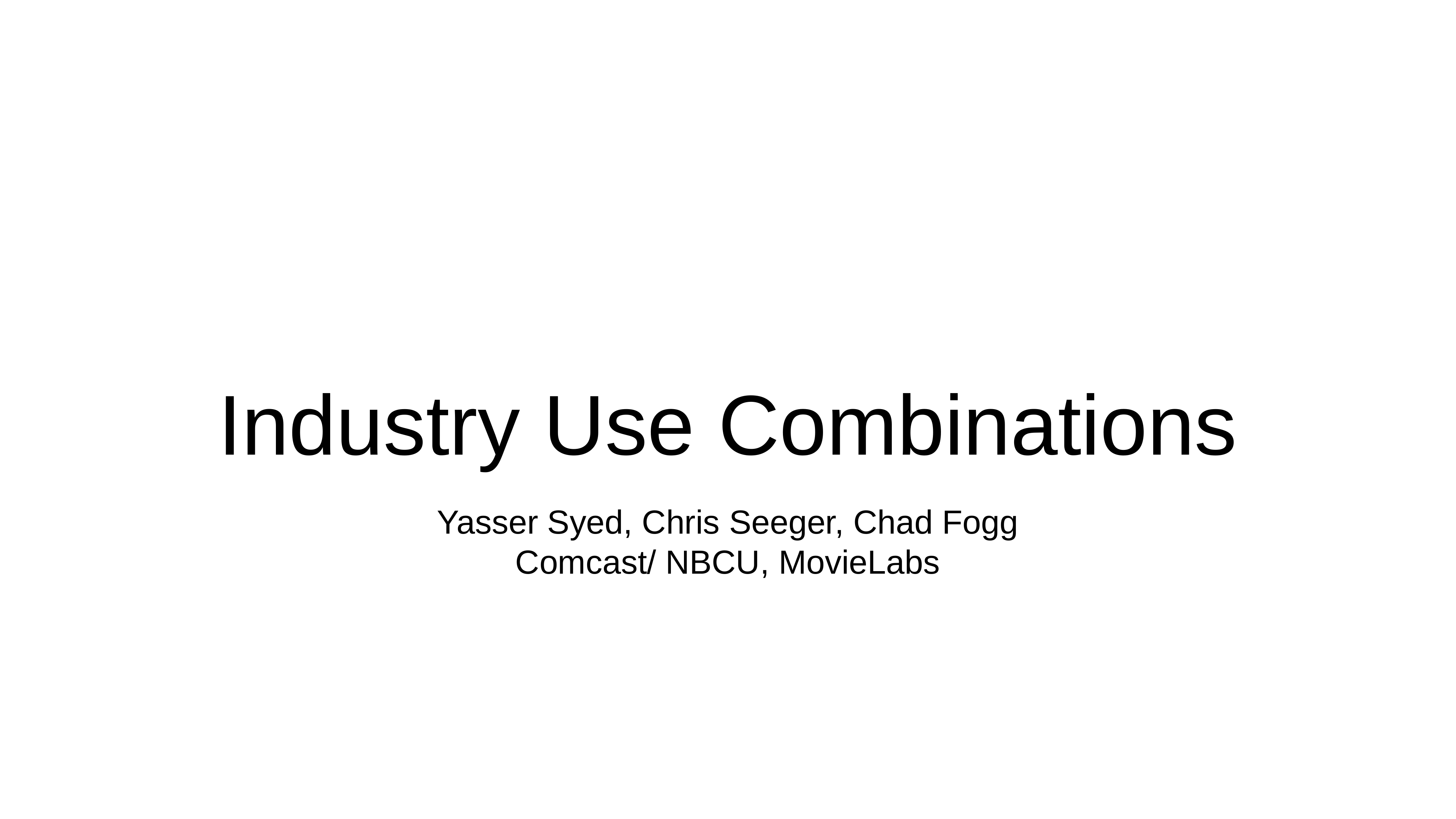

# Industry Use Combinations
Yasser Syed, Chris Seeger, Chad Fogg
Comcast/ NBCU, MovieLabs